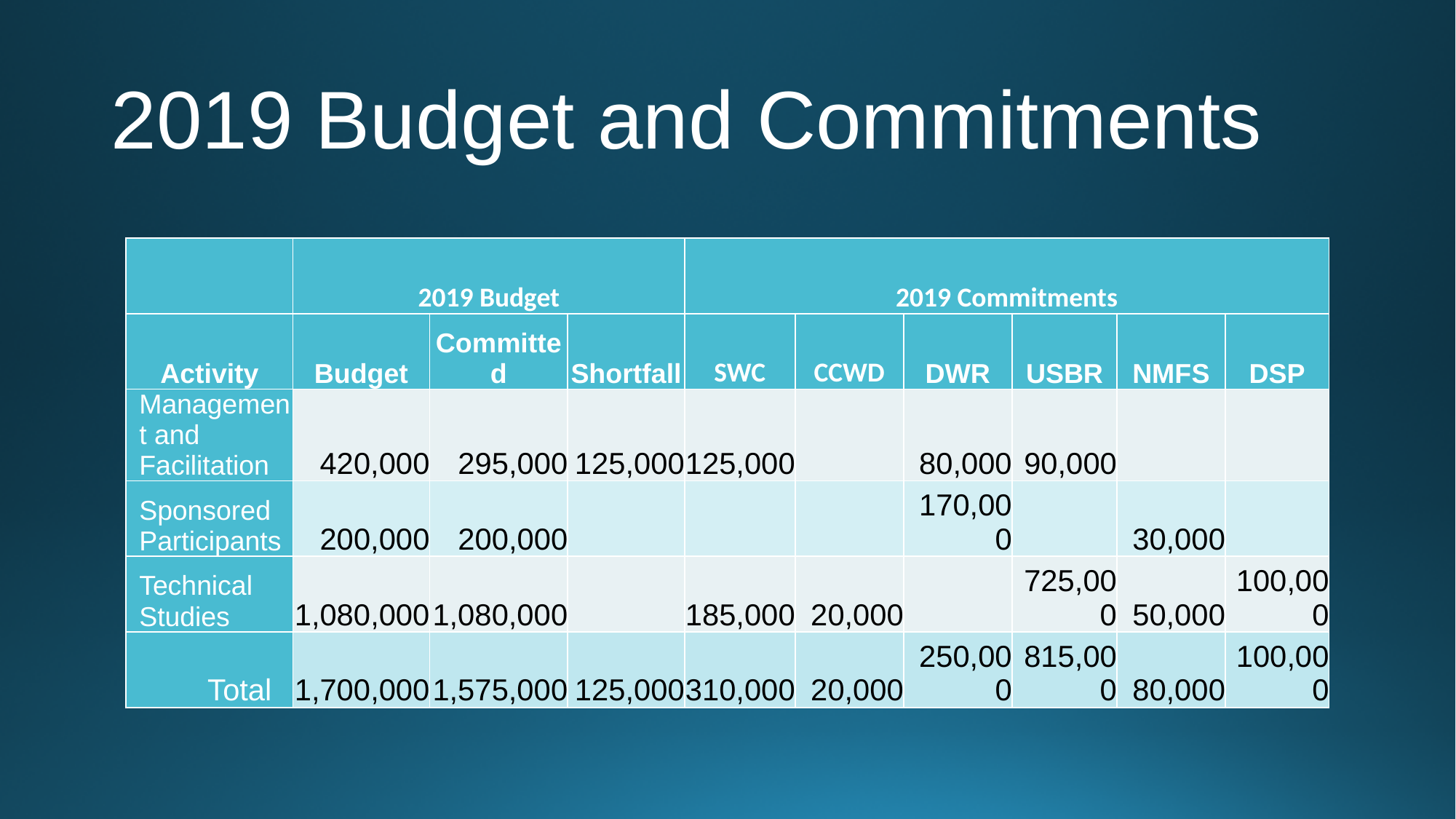

# 2019 Budget and Commitments
|  | 2019 Budget |  |  | 2019 Commitments |  |  |  |  |  |
| --- | --- | --- | --- | --- | --- | --- | --- | --- | --- |
| Activity | Budget | Committed | Shortfall | SWC | CCWD | DWR | USBR | NMFS | DSP |
| Management and Facilitation | 420,000 | 295,000 | 125,000 | 125,000 |  | 80,000 | 90,000 |  |  |
| Sponsored Participants | 200,000 | 200,000 |  |  |  | 170,000 |  | 30,000 |  |
| Technical Studies | 1,080,000 | 1,080,000 |  | 185,000 | 20,000 |  | 725,000 | 50,000 | 100,000 |
| Total | 1,700,000 | 1,575,000 | 125,000 | 310,000 | 20,000 | 250,000 | 815,000 | 80,000 | 100,000 |